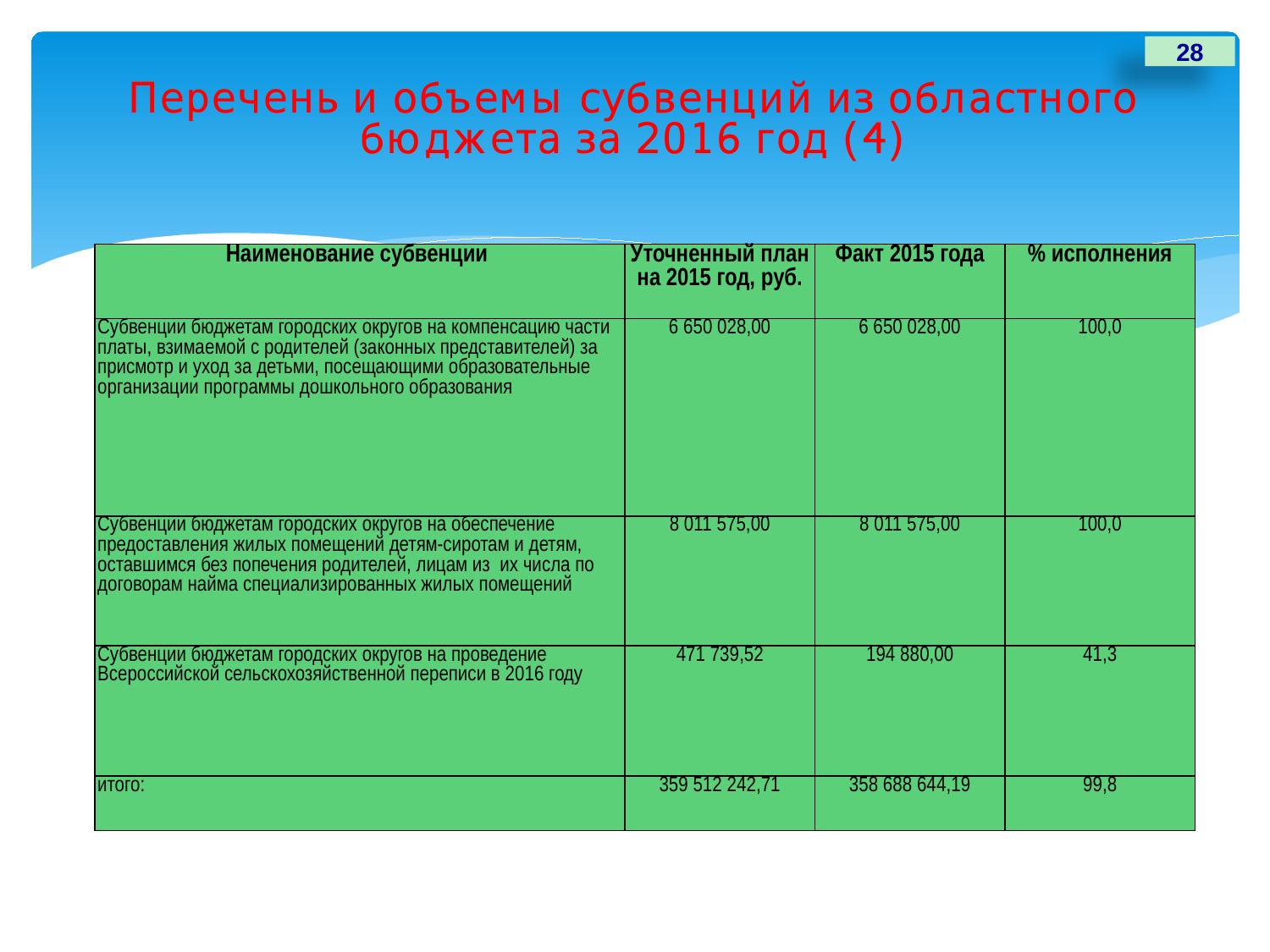

28
# Перечень и объемы субвенций из областного бюджета за 2016 год (4)
| Наименование субвенции | Уточненный план на 2015 год, руб. | Факт 2015 года | % исполнения |
| --- | --- | --- | --- |
| Субвенции бюджетам городских округов на компенсацию части платы, взимаемой с родителей (законных представителей) за присмотр и уход за детьми, посещающими образовательные организации программы дошкольного образования | 6 650 028,00 | 6 650 028,00 | 100,0 |
| Субвенции бюджетам городских округов на обеспечение предоставления жилых помещений детям-сиротам и детям, оставшимся без попечения родителей, лицам из их числа по договорам найма специализированных жилых помещений | 8 011 575,00 | 8 011 575,00 | 100,0 |
| Субвенции бюджетам городских округов на проведение Всероссийской сельскохозяйственной переписи в 2016 году | 471 739,52 | 194 880,00 | 41,3 |
| итого: | 359 512 242,71 | 358 688 644,19 | 99,8 |